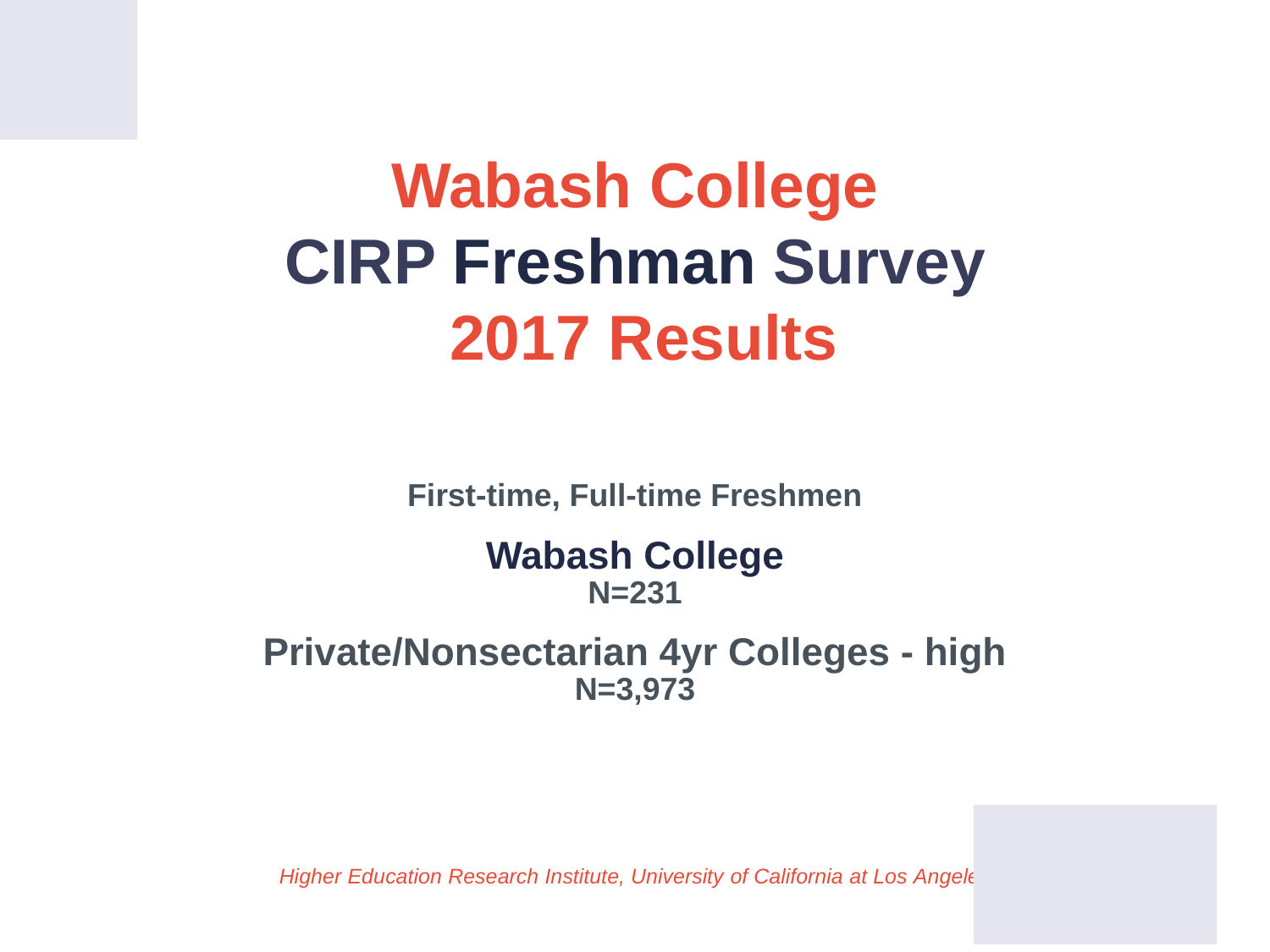

# Wabash College CIRP Freshman Survey 2017 Results
First-time, Full-time Freshmen

Wabash College
N=231

Private/Nonsectarian 4yr Colleges - high
N=3,973

Higher Education Research Institute, University of California at Los Angeles